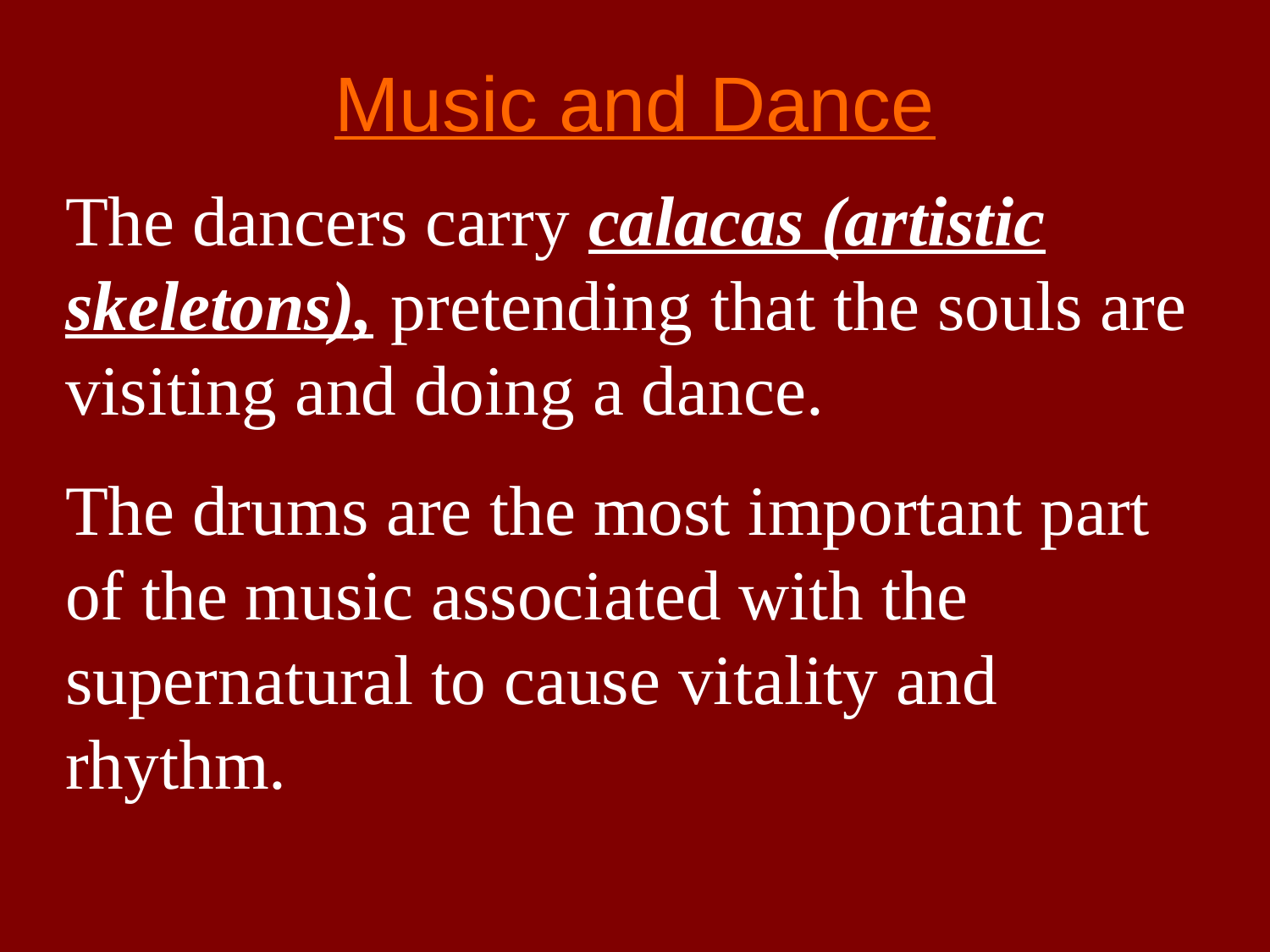

# Music and Dance
The dancers carry calacas (artistic skeletons), pretending that the souls are visiting and doing a dance.
The drums are the most important part of the music associated with the supernatural to cause vitality and rhythm.